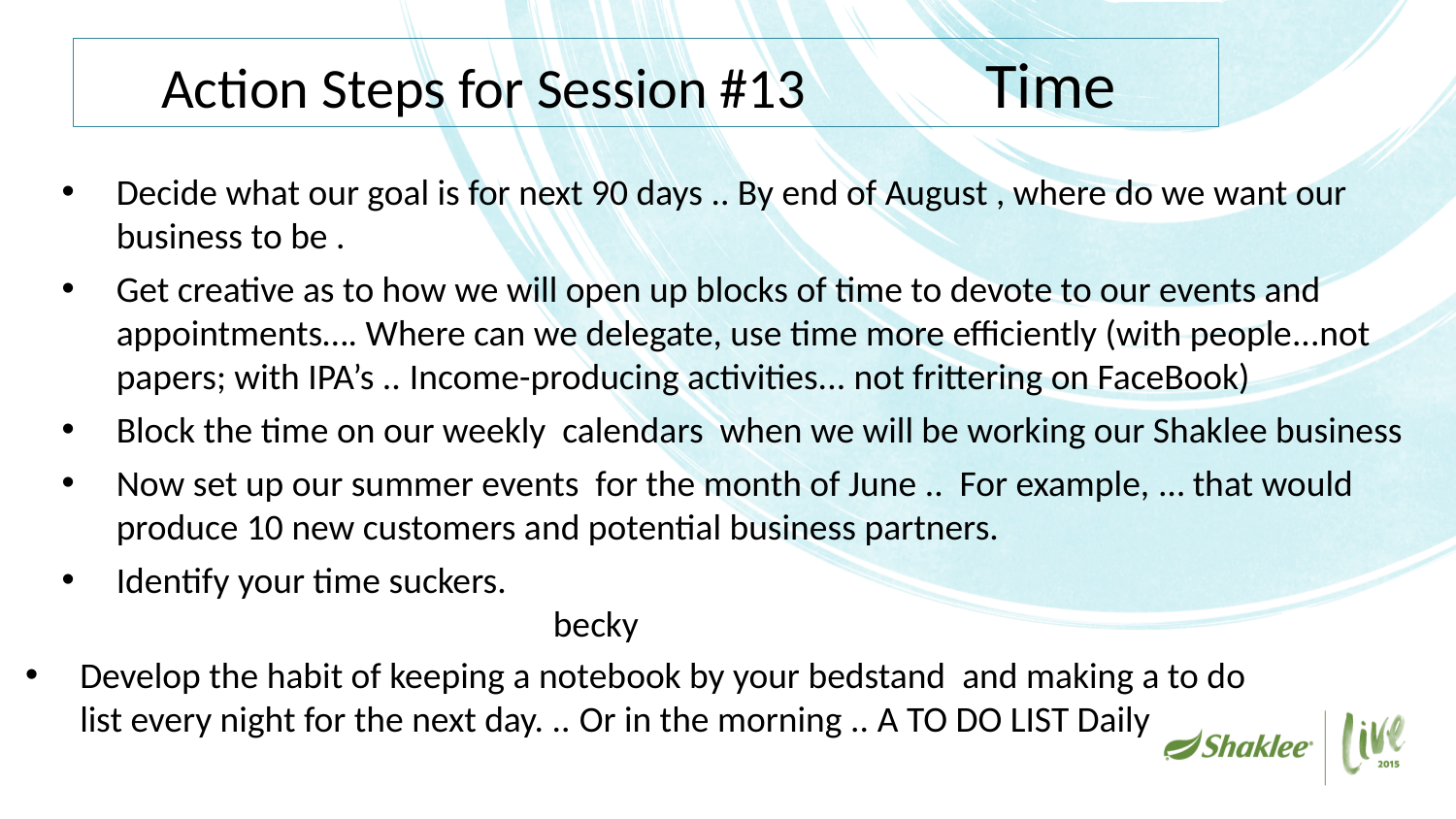

# Action Steps for Session #13              Time
Decide what our goal is for next 90 days .. By end of August , where do we want our business to be .
Get creative as to how we will open up blocks of time to devote to our events and appointments…. Where can we delegate, use time more efficiently (with people...not papers; with IPA’s .. Income-producing activities... not frittering on FaceBook)
Block the time on our weekly  calendars  when we will be working our Shaklee business
Now set up our summer events  for the month of June ..  For example, … that would produce 10 new customers and potential business partners.
Identify your time suckers.									becky
Develop the habit of keeping a notebook by your bedstand  and making a to do 	list every night for the next day. .. Or in the morning .. A TO DO LIST Daily